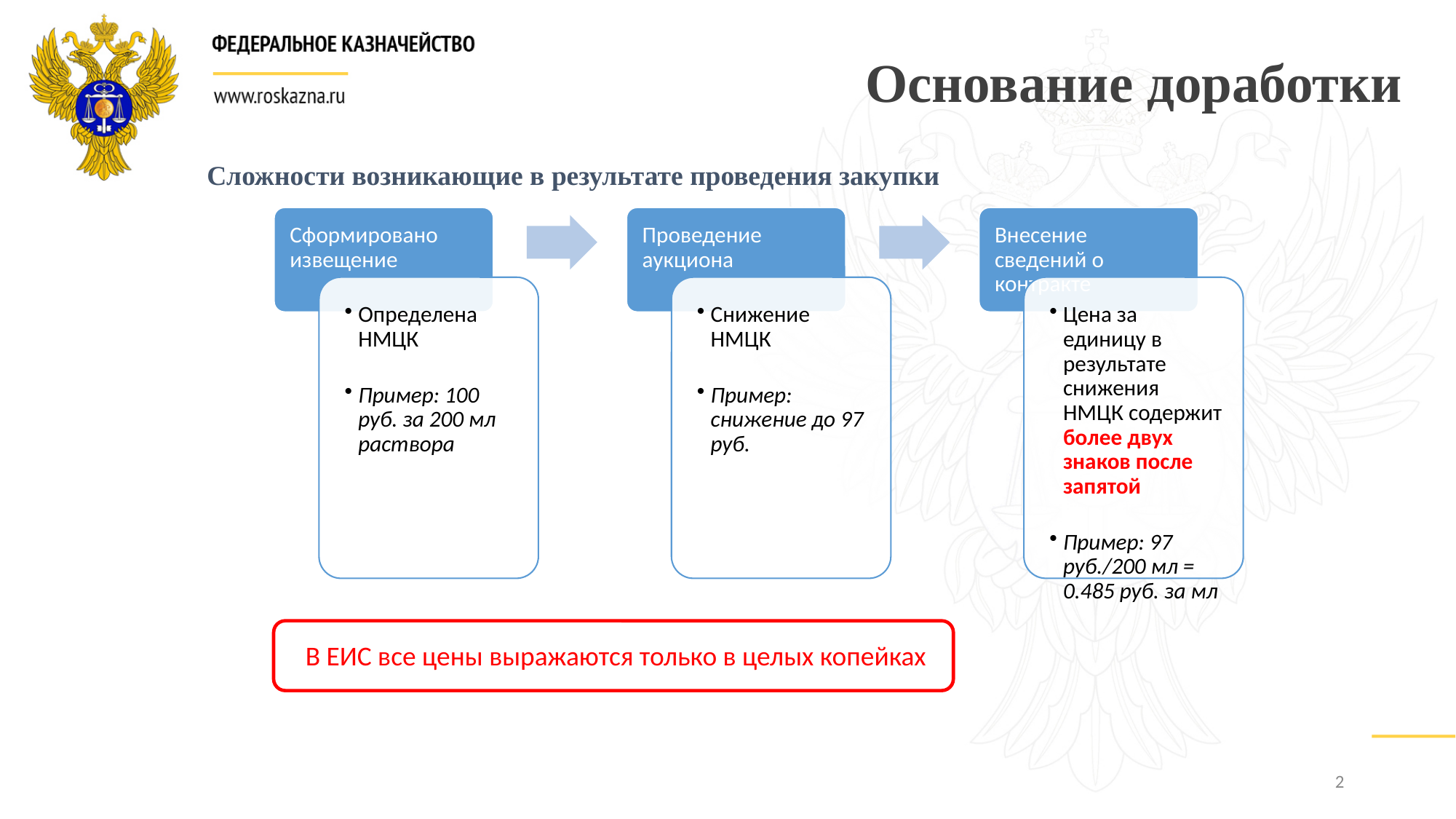

Основание доработки
Сложности возникающие в результате проведения закупки
Сформировано извещение
Определена НМЦК

Пример: 100 руб. за 200 мл раствора

Проведение аукциона
Снижение НМЦК

Пример: снижение до 97 руб.

Внесение сведений о контракте
Цена за единицу в результате снижения НМЦК содержит более двух знаков после запятой

Пример: 97 руб./200 мл = 0.485 руб. за мл

В ЕИС все цены выражаются только в целых копейках
2